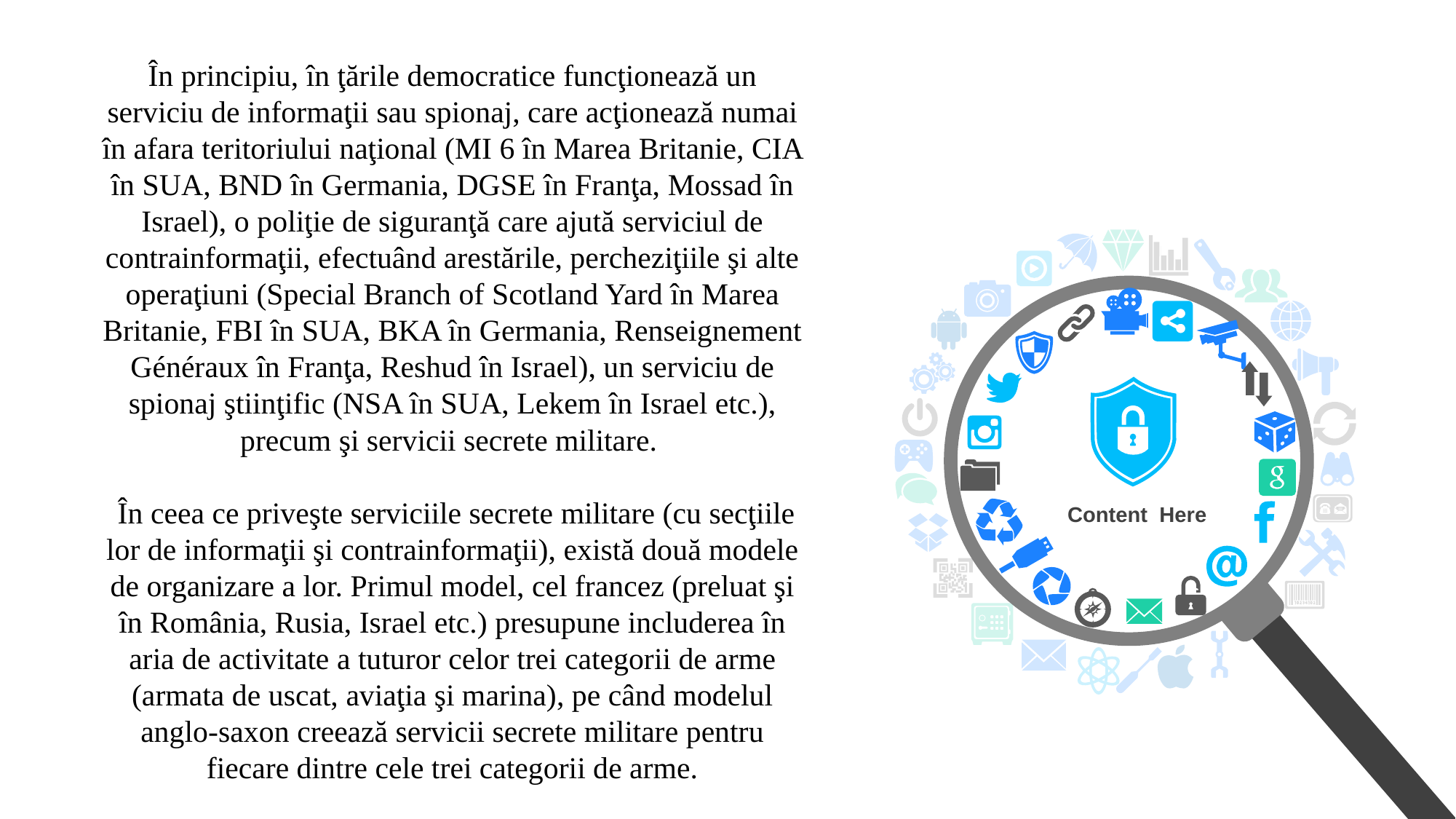

În principiu, în ţările democratice funcţionează un serviciu de informaţii sau spionaj, care acţionează numai în afara teritoriului naţional (MI 6 în Marea Britanie, CIA în SUA, BND în Germania, DGSE în Franţa, Mossad în Israel), o poliţie de siguranţă care ajută serviciul de contrainformaţii, efectuând arestările, percheziţiile şi alte operaţiuni (Special Branch of Scotland Yard în Marea Britanie, FBI în SUA, BKA în Germania, Renseignement Généraux în Franţa, Reshud în Israel), un serviciu de spionaj ştiinţific (NSA în SUA, Lekem în Israel etc.), precum şi servicii secrete militare.

 În ceea ce priveşte serviciile secrete militare (cu secţiile lor de informaţii şi contrainformaţii), există două modele de organizare a lor. Primul model, cel francez (preluat şi în România, Rusia, Israel etc.) presupune includerea în aria de activitate a tuturor celor trei categorii de arme (armata de uscat, aviaţia şi marina), pe când modelul anglo-saxon creează servicii secrete militare pentru fiecare dintre cele trei categorii de arme.

Content  Here